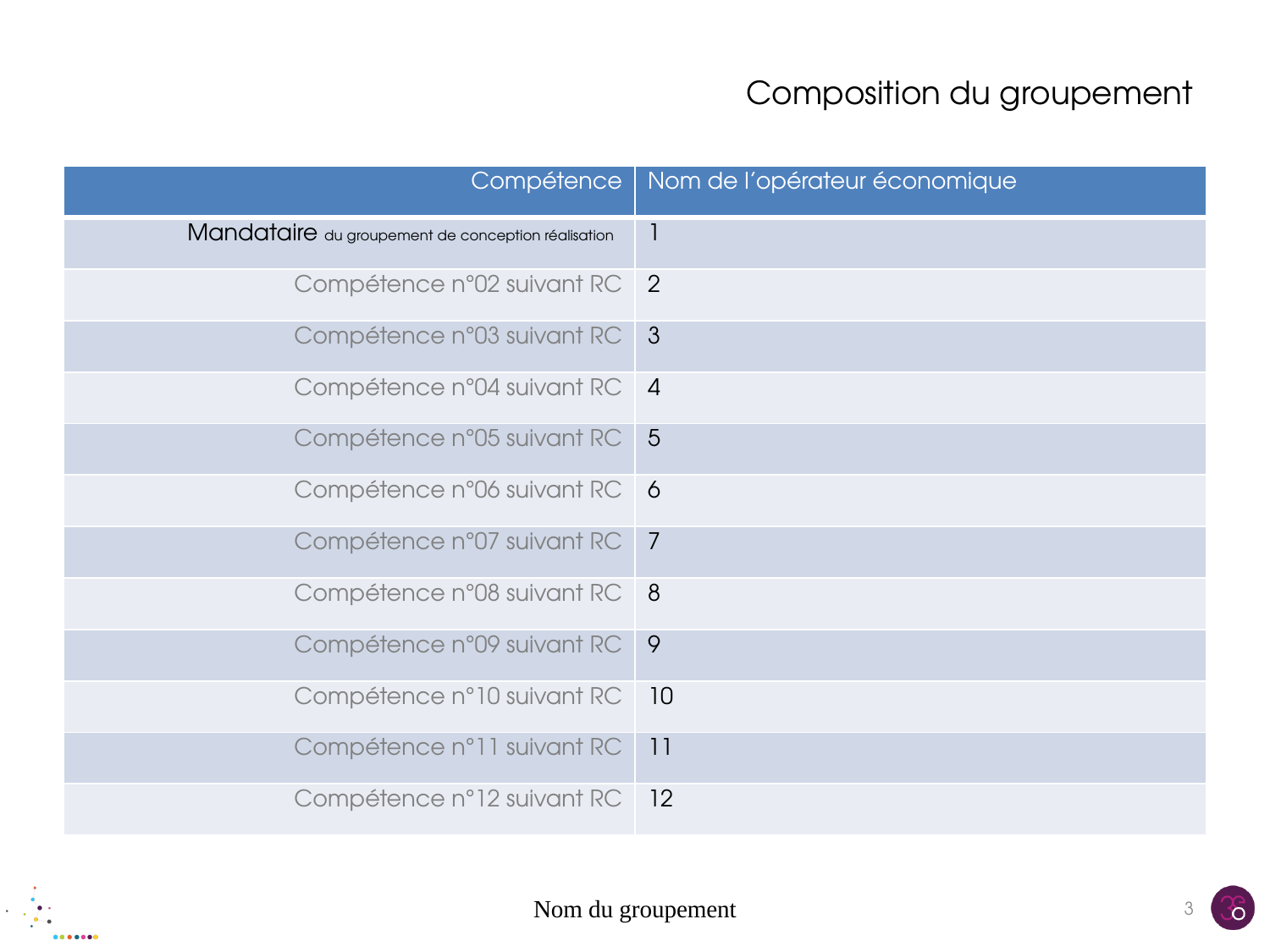

# Composition du groupement
| Compétence | Nom de l’opérateur économique |
| --- | --- |
| Mandataire du groupement de conception réalisation | 1 |
| Compétence n°02 suivant RC | 2 |
| Compétence n°03 suivant RC | 3 |
| Compétence n°04 suivant RC | 4 |
| Compétence n°05 suivant RC | 5 |
| Compétence n°06 suivant RC | 6 |
| Compétence n°07 suivant RC | 7 |
| Compétence n°08 suivant RC | 8 |
| Compétence n°09 suivant RC | 9 |
| Compétence n°10 suivant RC | 10 |
| Compétence n°11 suivant RC | 11 |
| Compétence n°12 suivant RC | 12 |
Nom du groupement
3